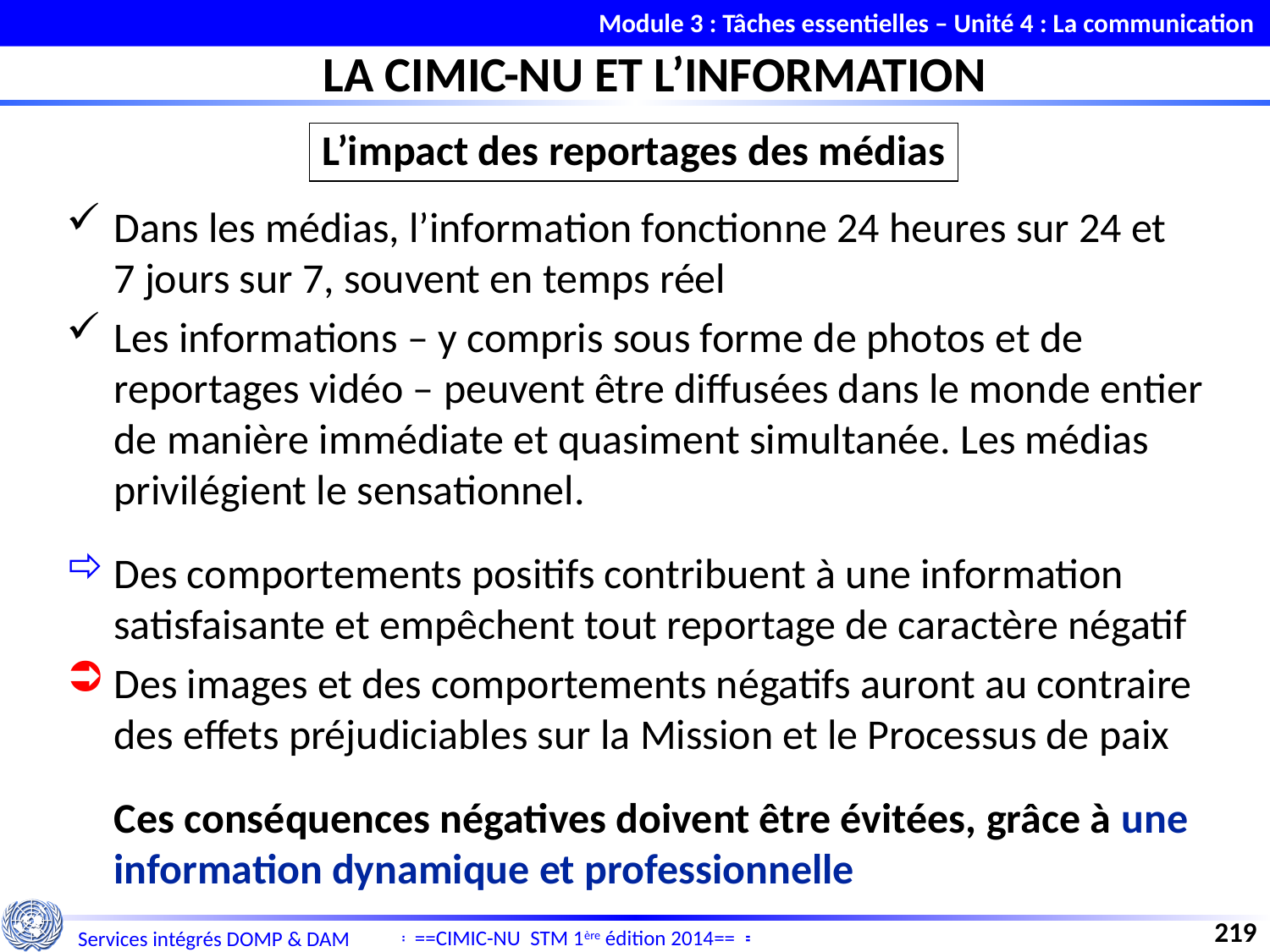

Module 3 : Tâches essentielles – Unité 4 : La communication
LA CIMIC-NU ET L’INFORMATION
L’impact des reportages des médias
Dans les médias, l’information fonctionne 24 heures sur 24 et
7 jours sur 7, souvent en temps réel
Les informations – y compris sous forme de photos et de reportages vidéo – peuvent être diffusées dans le monde entier de manière immédiate et quasiment simultanée. Les médias privilégient le sensationnel.

Des comportements positifs contribuent à une information satisfaisante et empêchent tout reportage de caractère négatif
Des images et des comportements négatifs auront au contraire des effets préjudiciables sur la Mission et le Processus de paix

 	Ces conséquences négatives doivent être évitées, grâce à une information dynamique et professionnelle
219
==CIMIC-NU  STM 1ère édition 2014==
Services intégrés DOMP & DAM